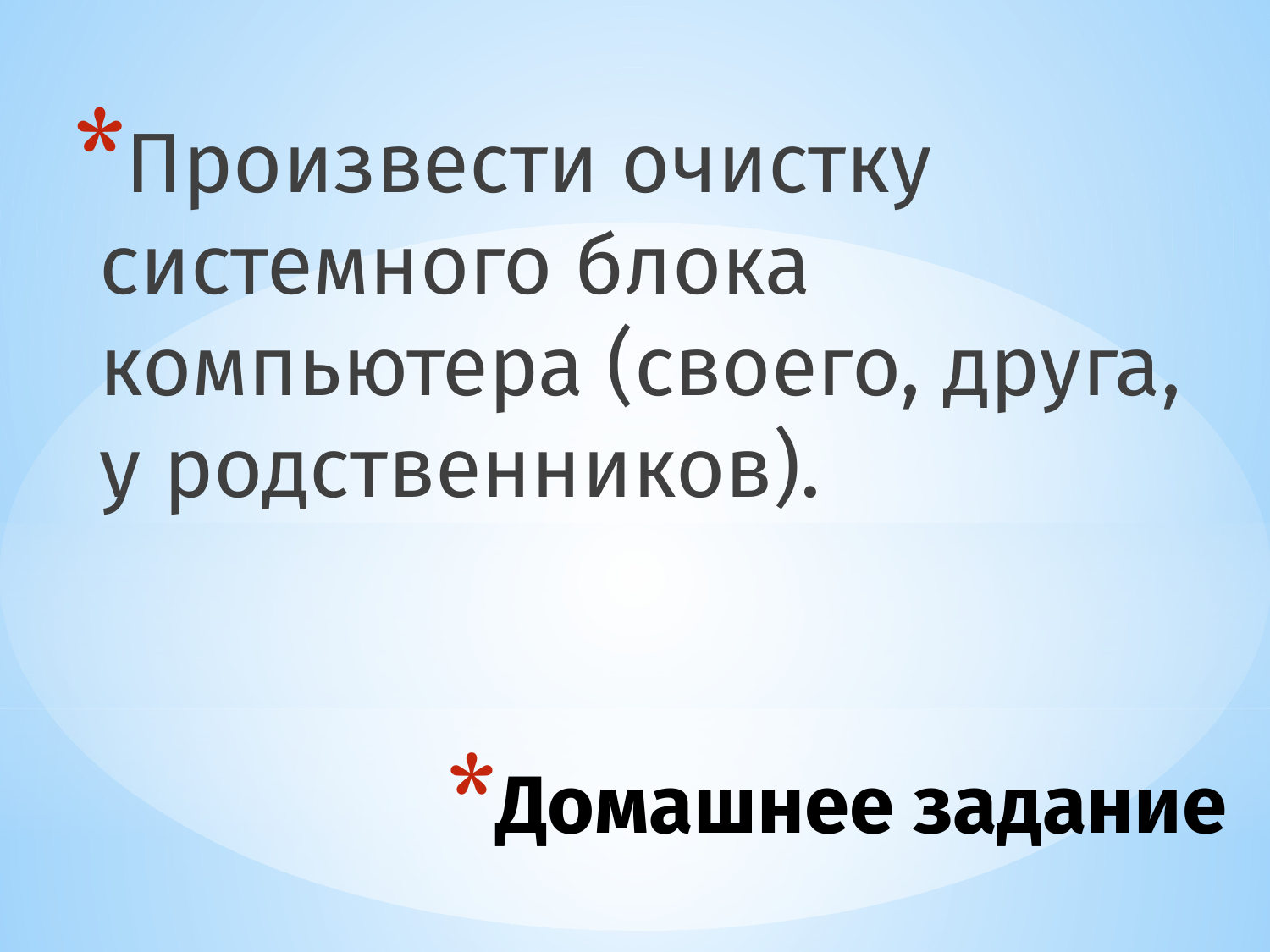

Произвести очистку системного блока компьютера (своего, друга, у родственников).
# Домашнее задание